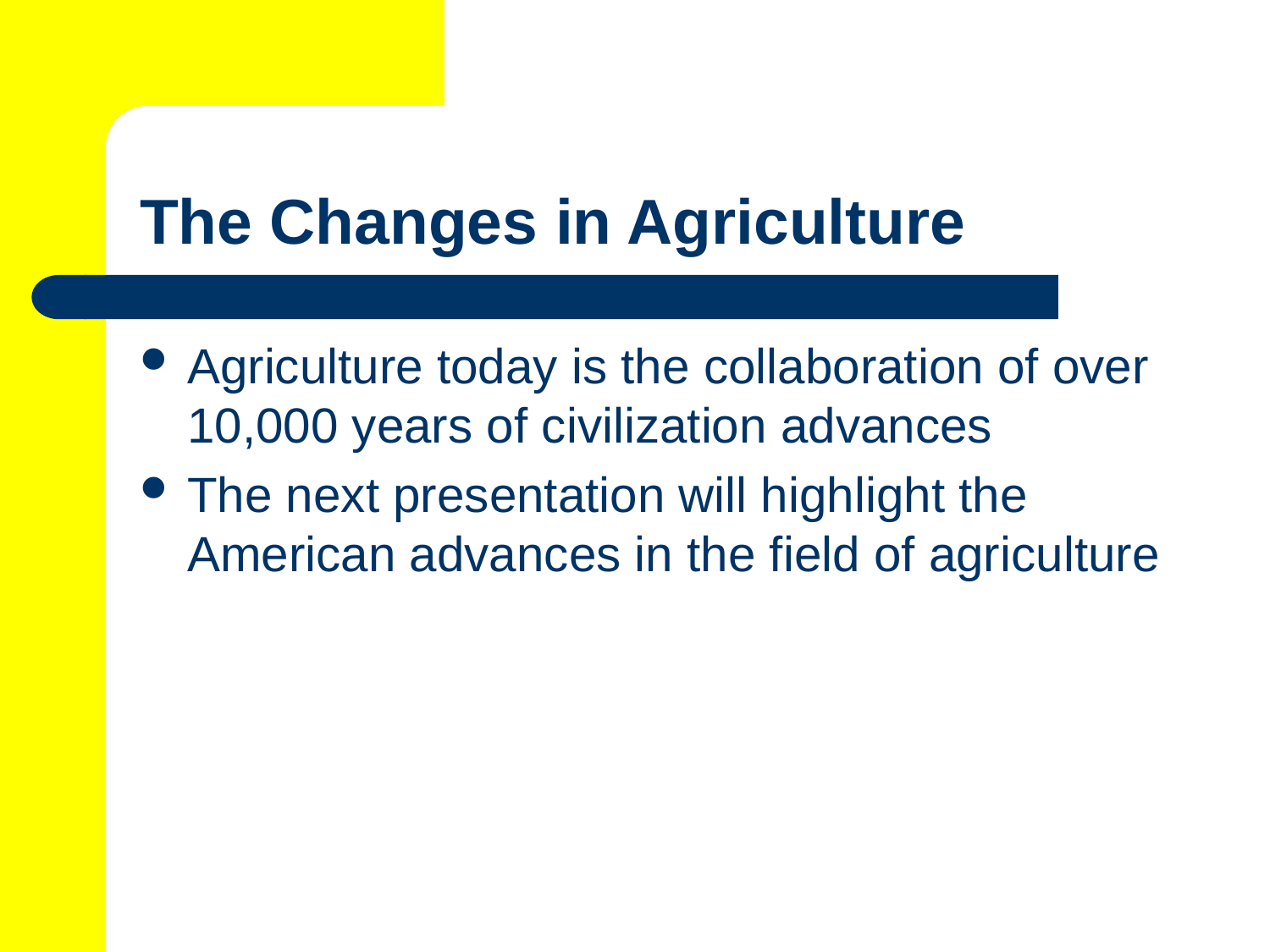

# The Changes in Agriculture
Agriculture today is the collaboration of over 10,000 years of civilization advances
The next presentation will highlight the American advances in the field of agriculture